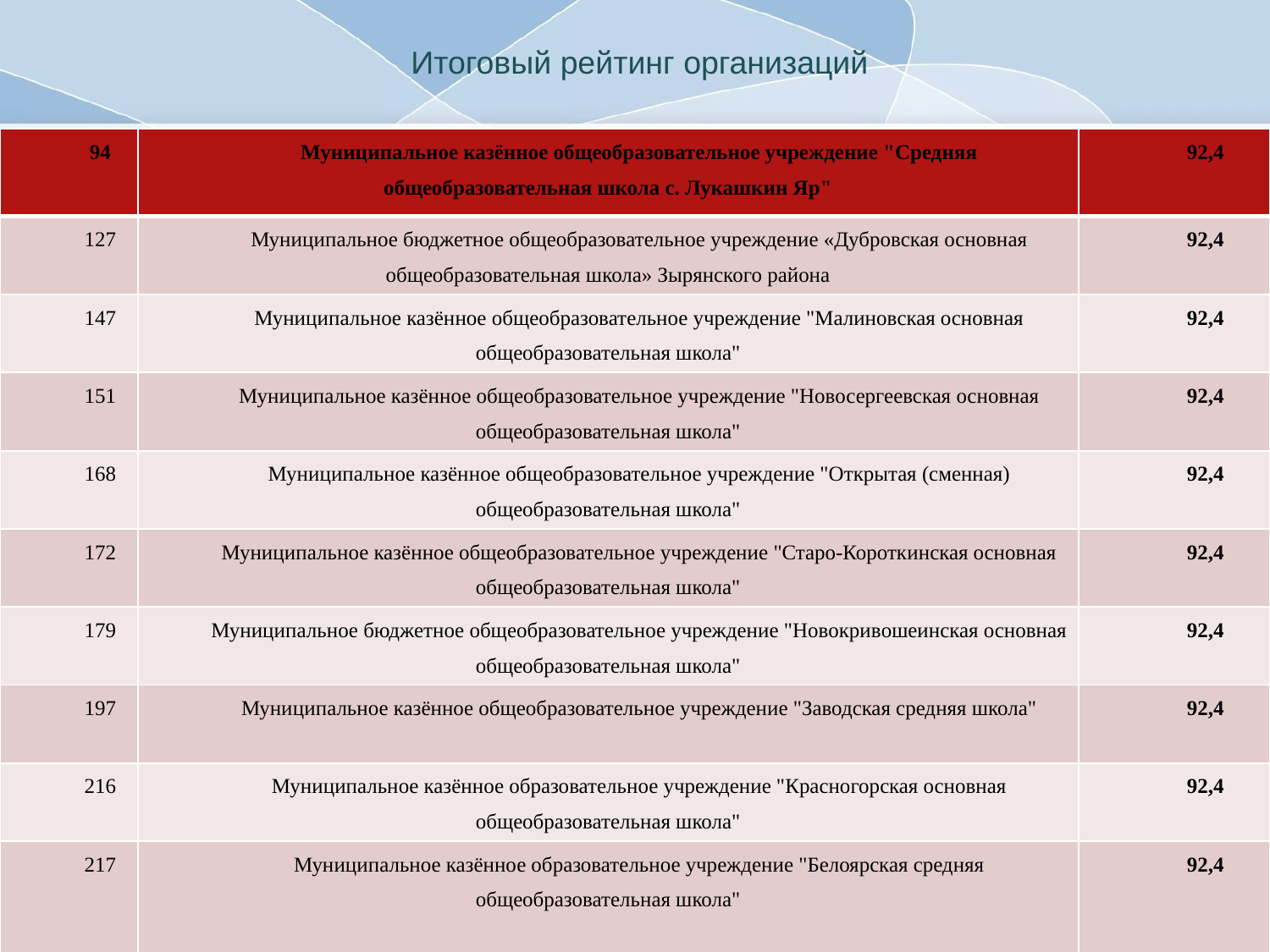

# Итоговый рейтинг организаций
| 94 | Муниципальное казённое общеобразовательное учреждение "Средняя общеобразовательная школа с. Лукашкин Яр" | 92,4 |
| --- | --- | --- |
| 127 | Муниципальное бюджетное общеобразовательное учреждение «Дубровская основная общеобразовательная школа» Зырянского района | 92,4 |
| 147 | Муниципальное казённое общеобразовательное учреждение "Малиновская основная общеобразовательная школа" | 92,4 |
| 151 | Муниципальное казённое общеобразовательное учреждение "Новосергеевская основная общеобразовательная школа" | 92,4 |
| 168 | Муниципальное казённое общеобразовательное учреждение "Открытая (сменная) общеобразовательная школа" | 92,4 |
| 172 | Муниципальное казённое общеобразовательное учреждение "Старо-Короткинская основная общеобразовательная школа" | 92,4 |
| 179 | Муниципальное бюджетное общеобразовательное учреждение "Новокривошеинская основная общеобразовательная школа" | 92,4 |
| 197 | Муниципальное казённое общеобразовательное учреждение "Заводская средняя школа" | 92,4 |
| 216 | Муниципальное казённое образовательное учреждение "Красногорская основная общеобразовательная школа" | 92,4 |
| 217 | Муниципальное казённое образовательное учреждение "Белоярская средняя общеобразовательная школа" | 92,4 |